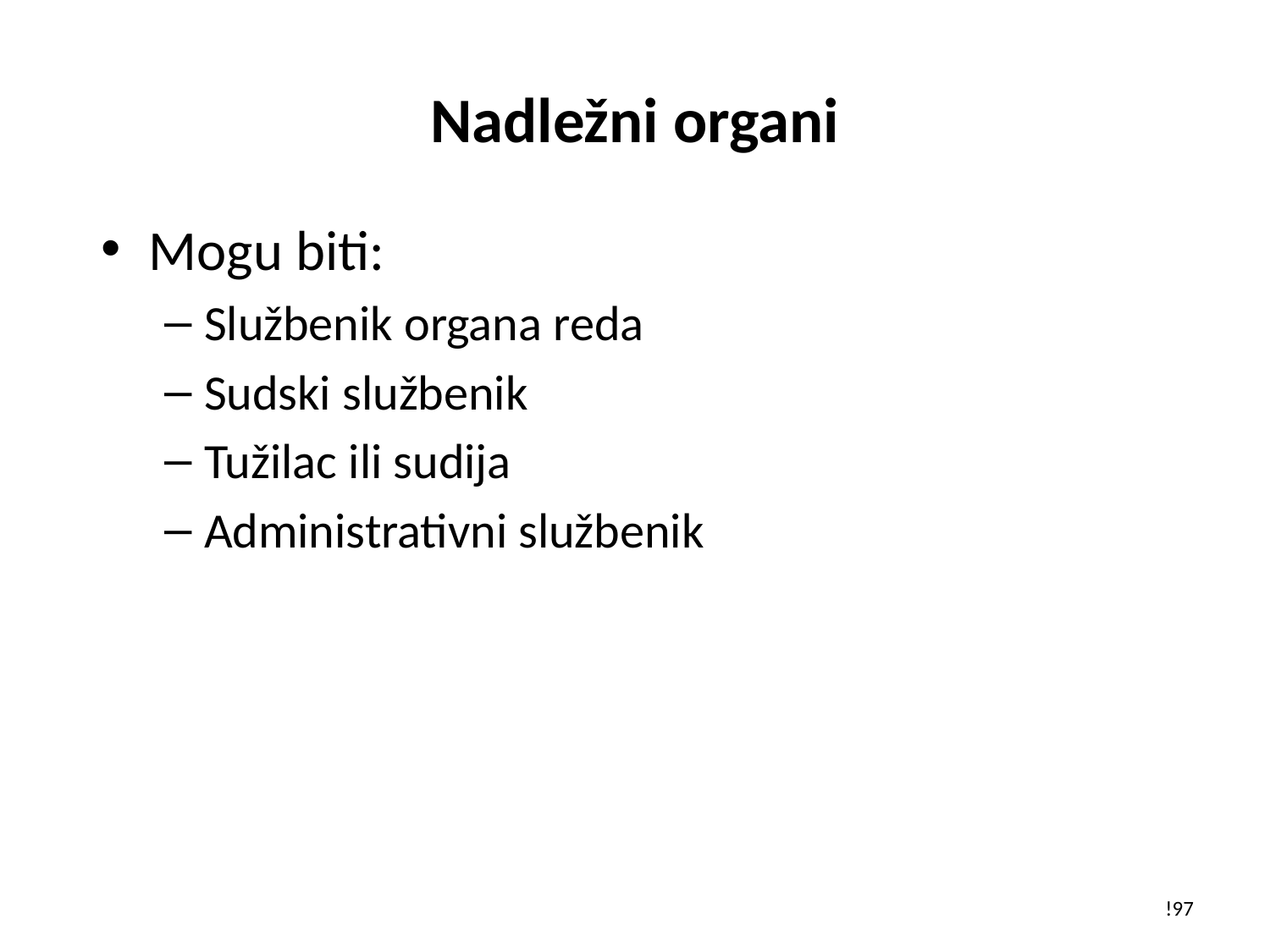

# Nadležni organi
Mogu biti:
Službenik organa reda
Sudski službenik
Tužilac ili sudija
Administrativni službenik
!97